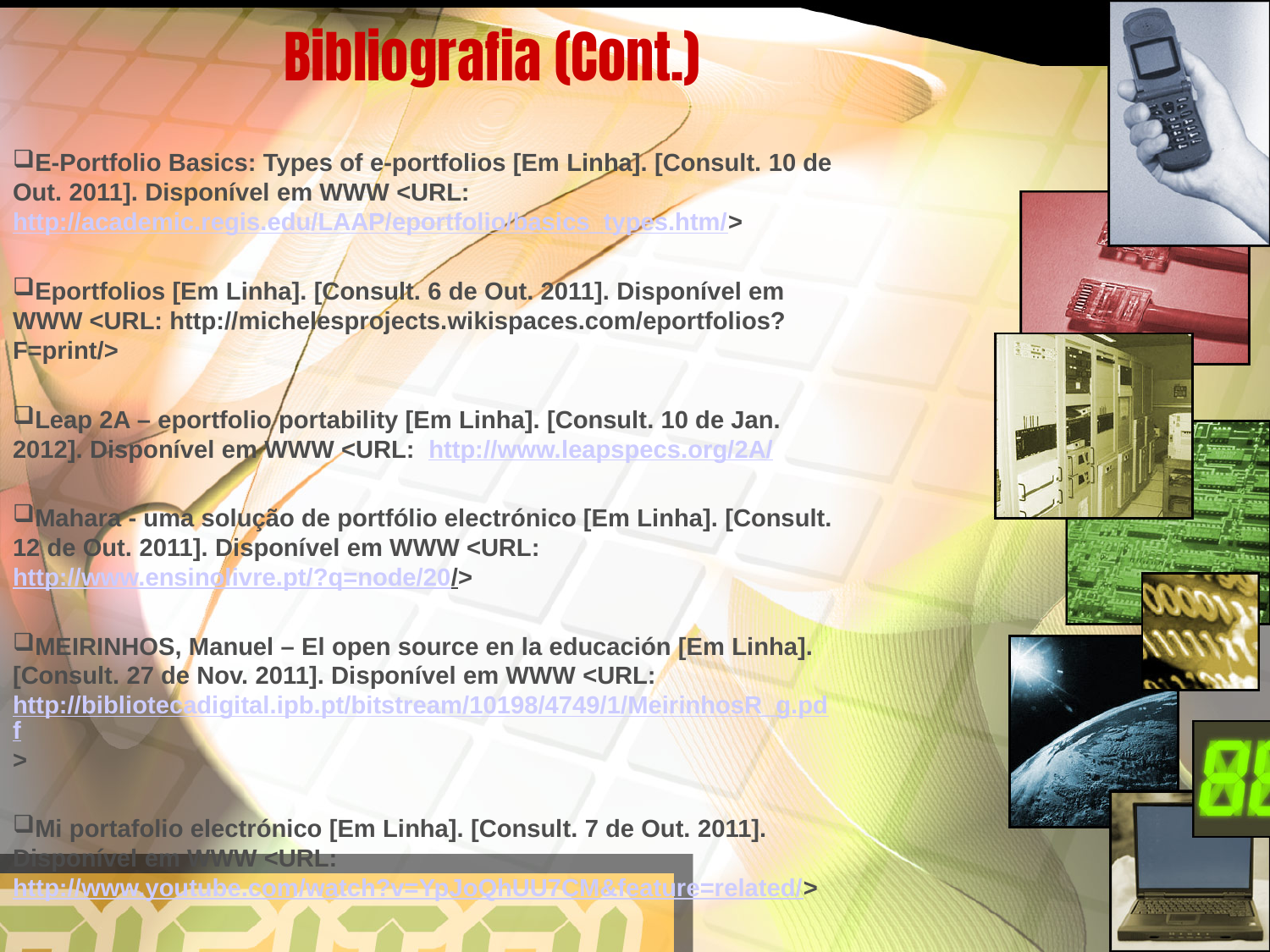

# Bibliografia (Cont.)

E-Portfolio Basics: Types of e-portfolios [Em Linha]. [Consult. 10 de Out. 2011]. Disponível em WWW <URL: http://academic.regis.edu/LAAP/eportfolio/basics_types.htm/>

Eportfolios [Em Linha]. [Consult. 6 de Out. 2011]. Disponível em WWW <URL: http://michelesprojects.wikispaces.com/eportfolios? F=print/>

Leap 2A – eportfolio portability [Em Linha]. [Consult. 10 de Jan. 2012]. Disponível em WWW <URL:  http://www.leapspecs.org/2A/

Mahara - uma solução de portfólio electrónico [Em Linha]. [Consult. 12 de Out. 2011]. Disponível em WWW <URL: http://www.ensinolivre.pt/?q=node/20/>

MEIRINHOS, Manuel – El open source en la educación [Em Linha]. [Consult. 27 de Nov. 2011]. Disponível em WWW <URL:  http://bibliotecadigital.ipb.pt/bitstream/10198/4749/1/MeirinhosR_g.pdf>

Mi portafolio electrónico [Em Linha]. [Consult. 7 de Out. 2011]. Disponível em WWW <URL: http://www.youtube.com/watch?v=YpJoQhUU7CM&feature=related/>